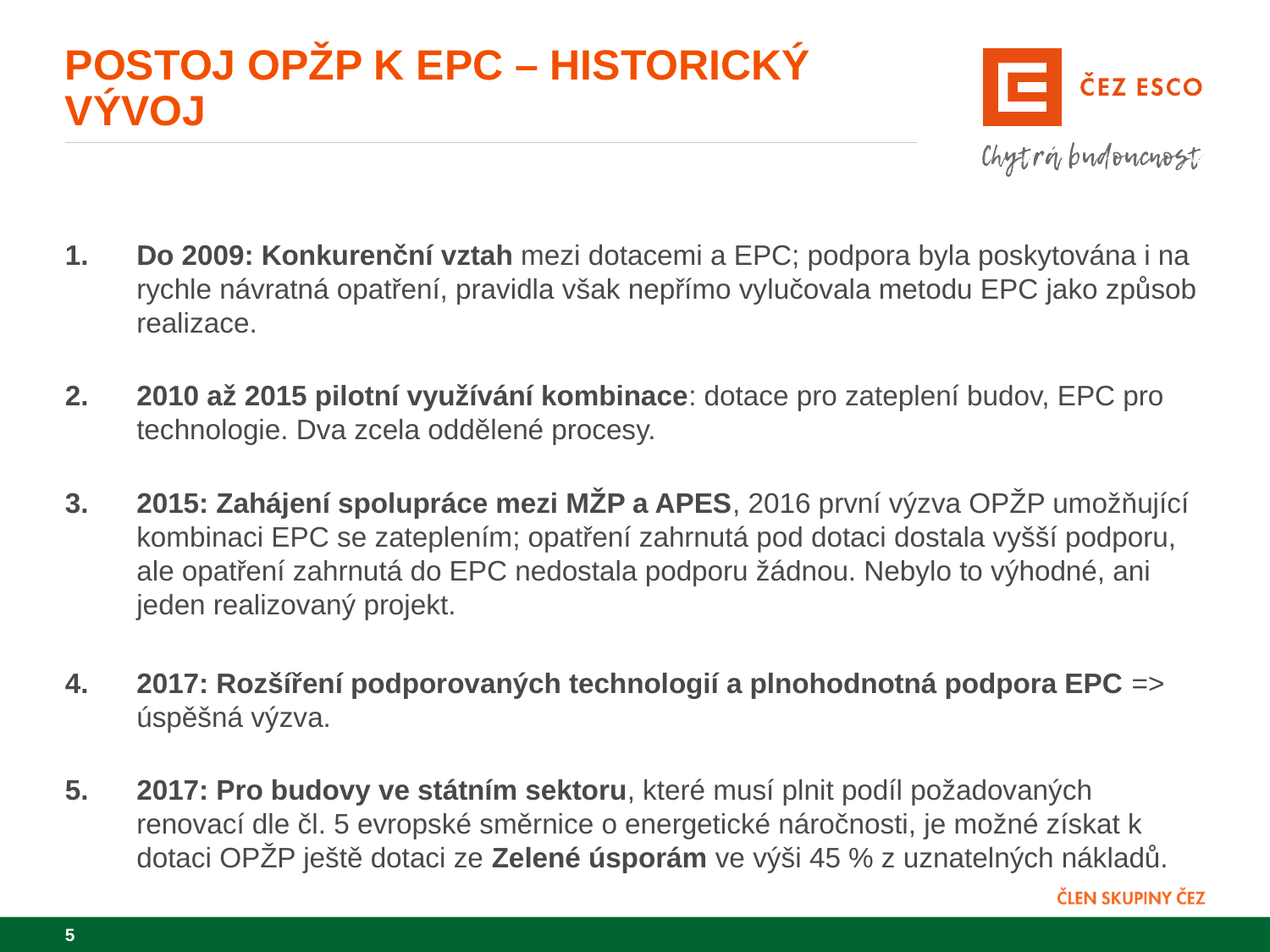

# Postoj OPŽP k EPC – historický vývoj
Do 2009: Konkurenční vztah mezi dotacemi a EPC; podpora byla poskytována i na rychle návratná opatření, pravidla však nepřímo vylučovala metodu EPC jako způsob realizace.
2010 až 2015 pilotní využívání kombinace: dotace pro zateplení budov, EPC pro technologie. Dva zcela oddělené procesy.
2015: Zahájení spolupráce mezi MŽP a APES, 2016 první výzva OPŽP umožňující kombinaci EPC se zateplením; opatření zahrnutá pod dotaci dostala vyšší podporu, ale opatření zahrnutá do EPC nedostala podporu žádnou. Nebylo to výhodné, ani jeden realizovaný projekt.

2017: Rozšíření podporovaných technologií a plnohodnotná podpora EPC => úspěšná výzva.
2017: Pro budovy ve státním sektoru, které musí plnit podíl požadovaných renovací dle čl. 5 evropské směrnice o energetické náročnosti, je možné získat k dotaci OPŽP ještě dotaci ze Zelené úsporám ve výši 45 % z uznatelných nákladů.

5